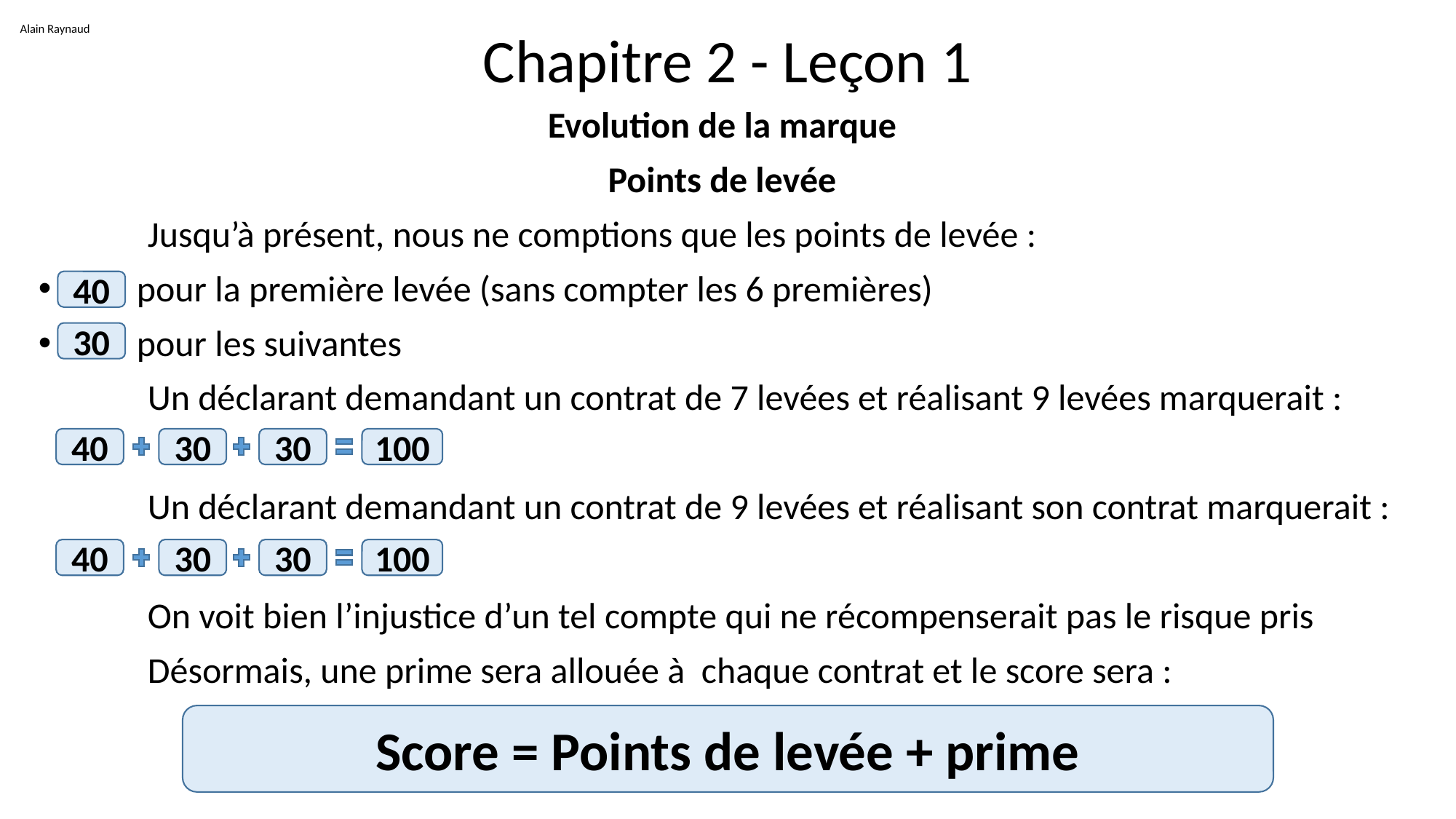

Alain Raynaud
# Chapitre 2 - Leçon 1
Evolution de la marque
Points de levée
 	Jusqu’à présent, nous ne comptions que les points de levée :
       pour la première levée (sans compter les 6 premières)
       pour les suivantes
	Un déclarant demandant un contrat de 7 levées et réalisant 9 levées marquerait :

	Un déclarant demandant un contrat de 9 levées et réalisant son contrat marquerait :

	On voit bien l’injustice d’un tel compte qui ne récompenserait pas le risque pris
	Désormais, une prime sera allouée à  chaque contrat et le score sera :

40
30
40
30
30
100

40
30
30
100

Score = Points de levée + prime